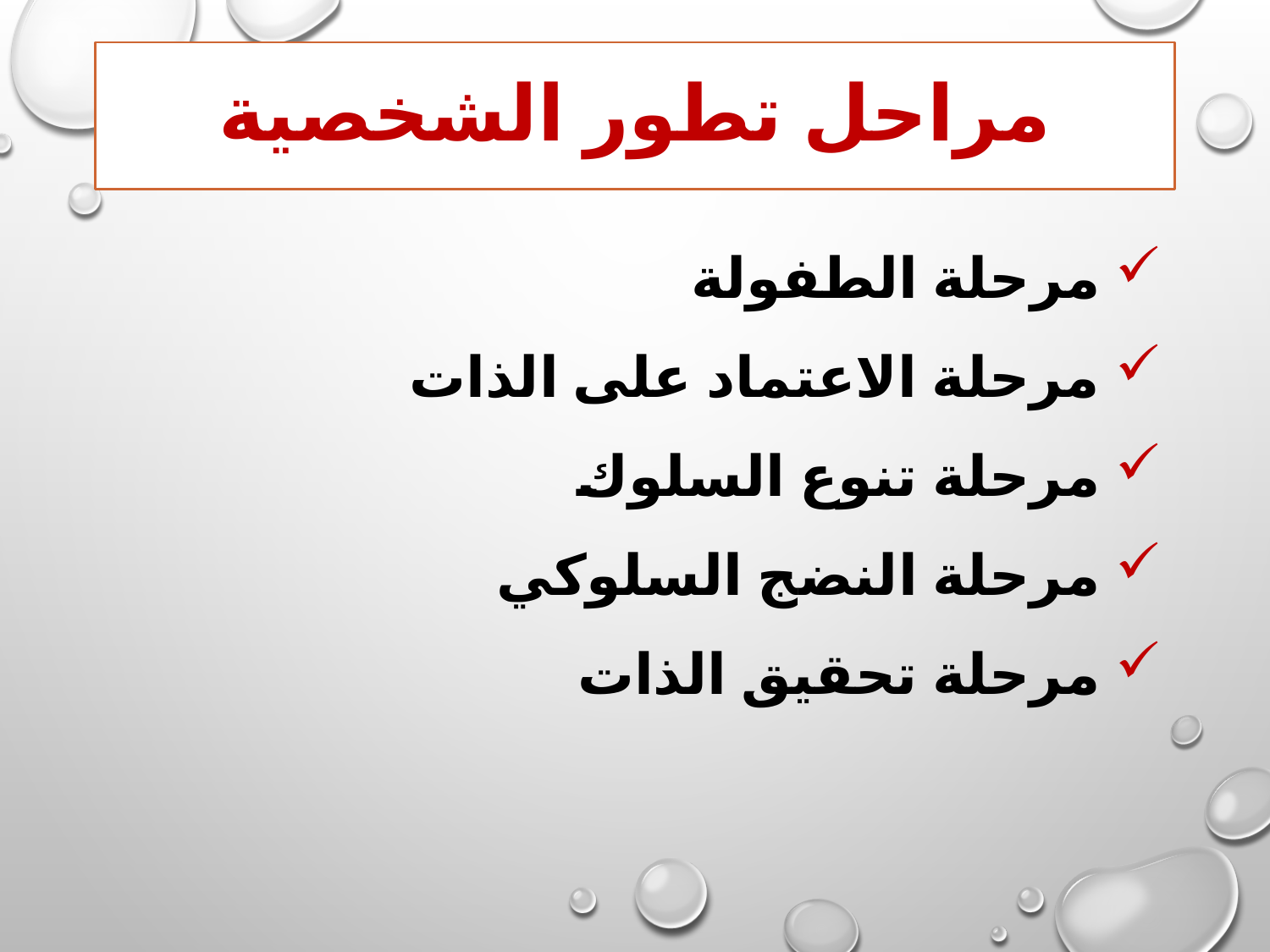

# مراحل تطور الشخصية
 مرحلة الطفولة
 مرحلة الاعتماد على الذات
 مرحلة تنوع السلوك
 مرحلة النضج السلوكي
 مرحلة تحقيق الذات